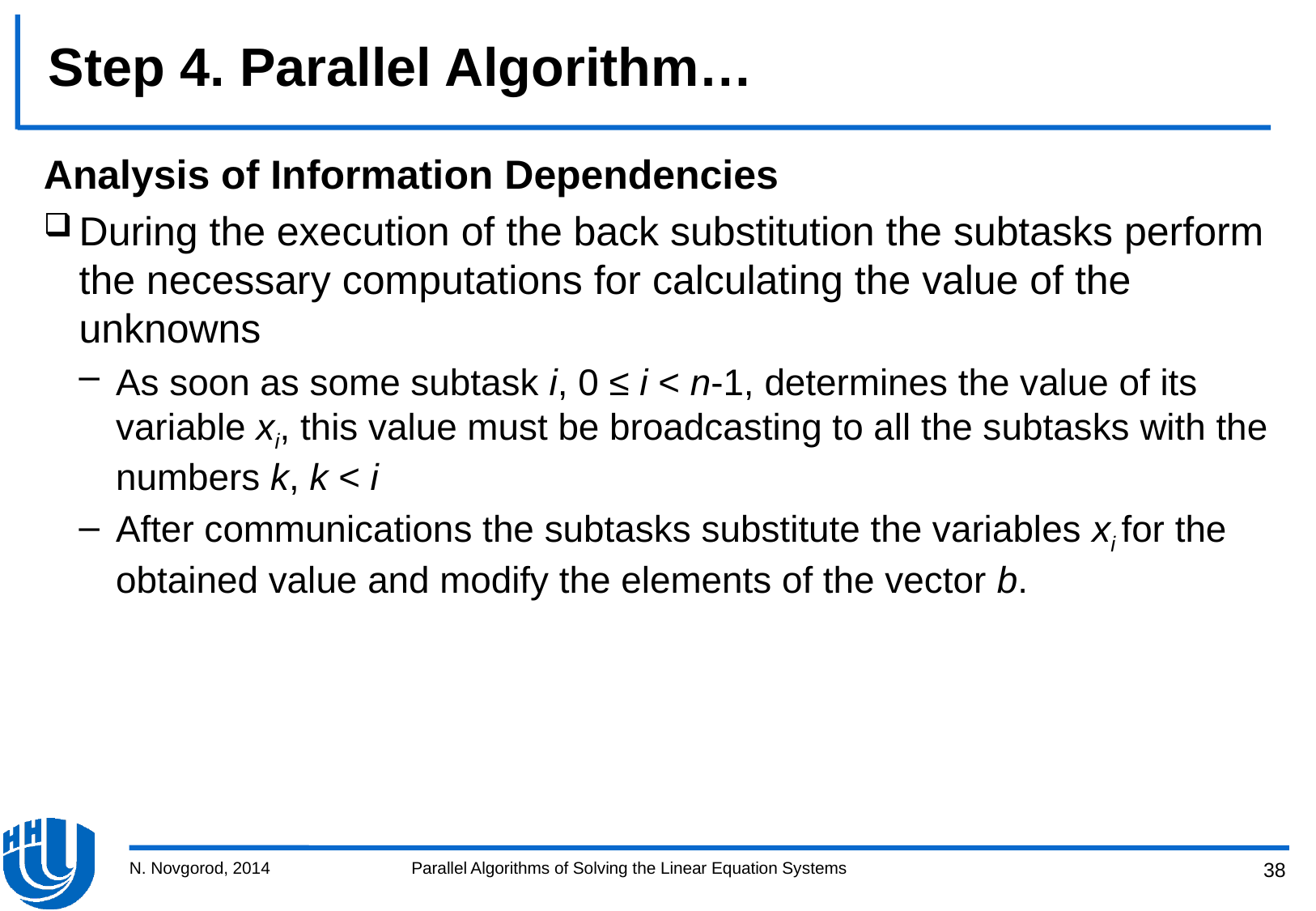

# Step 4. Parallel Algorithm…
Analysis of Information Dependencies
During the execution of the back substitution the subtasks perform the necessary computations for calculating the value of the unknowns
As soon as some subtask i, 0 ≤ i < n-1, determines the value of its variable xi, this value must be broadcasting to all the subtasks with the numbers k, k < i
After communications the subtasks substitute the variables xi for the obtained value and modify the elements of the vector b.
N. Novgorod, 2014
Parallel Algorithms of Solving the Linear Equation Systems
38